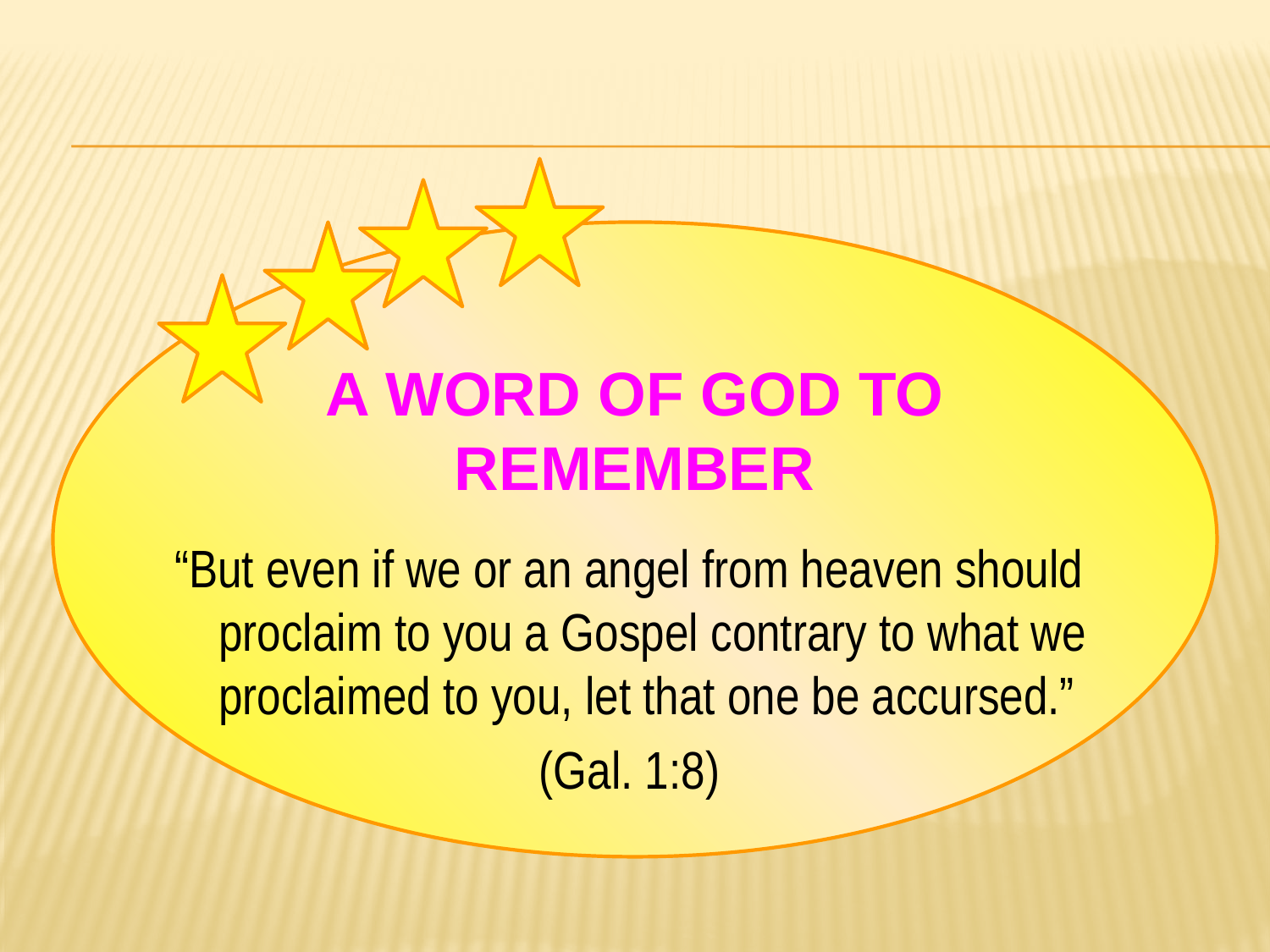

# A Word of God to Remember
“But even if we or an angel from heaven should proclaim to you a Gospel contrary to what we proclaimed to you, let that one be accursed.”
(Gal. 1:8)